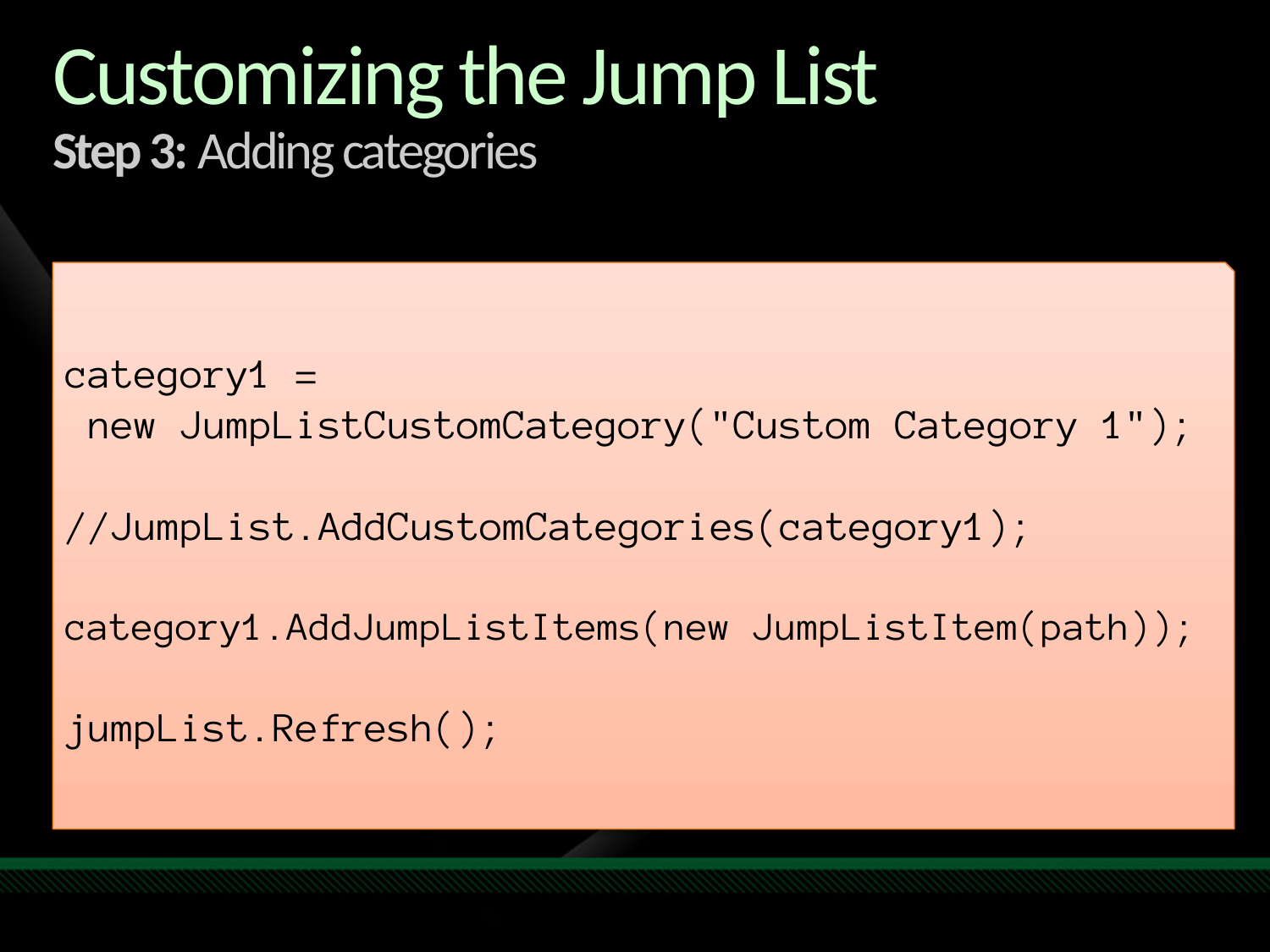

# Customizing the Jump List Step 3: Adding categories
category1 =
 new JumpListCustomCategory("Custom Category 1");
            //JumpList.AddCustomCategories(category1);

category1.AddJumpListItems(new JumpListItem(path));

jumpList.Refresh();